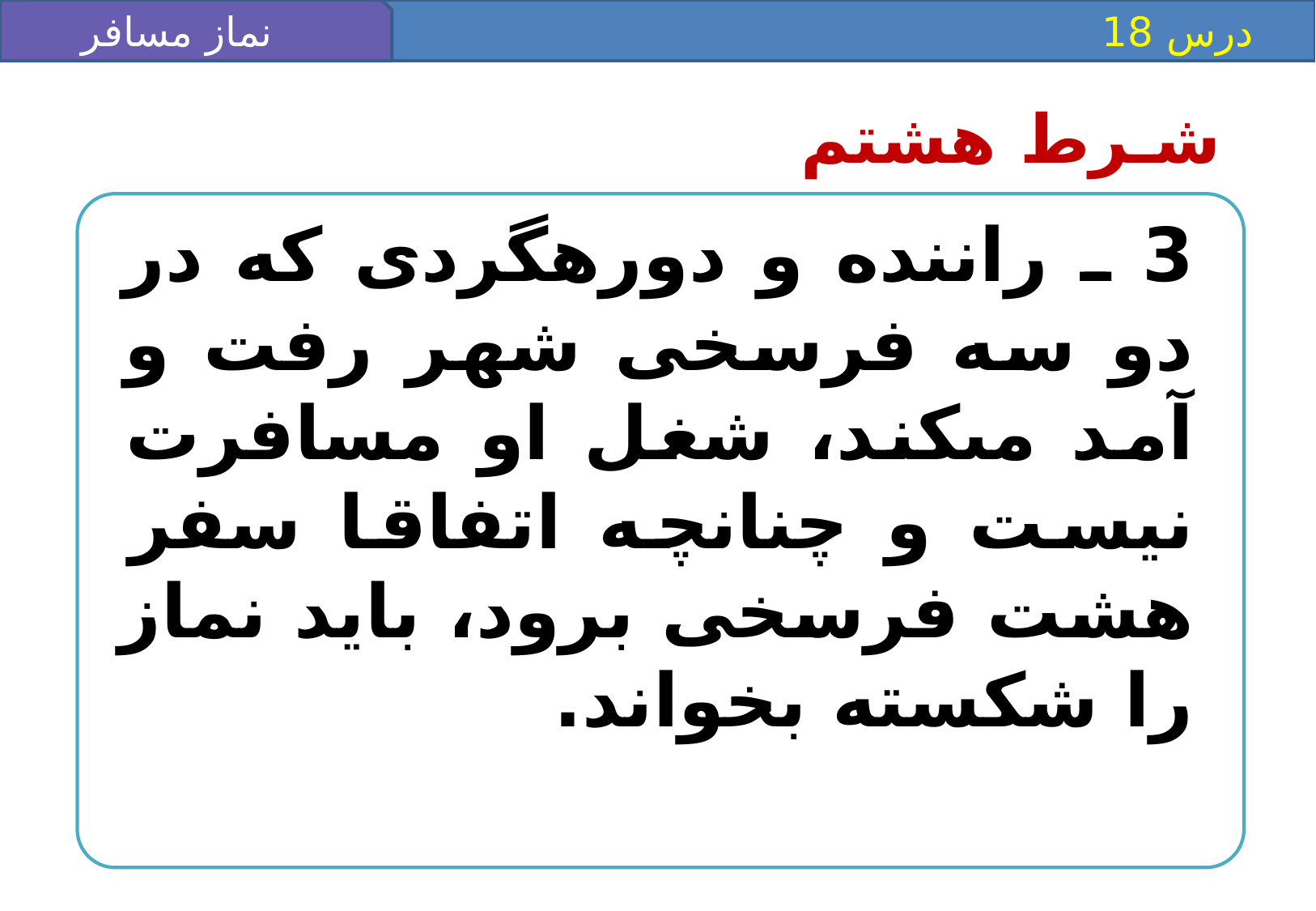

نماز مسافر (1)
 درس 18
شـرط هشتم

3 ـ راننده و دوره‏گردى كه در دو سه فرسخى شهر رفت و آمد مى‏كند، شغل او مسافرت نيست و چنانچه اتفاقا سفر هشت فرسخى برود، بايد نماز را شكسته بخواند.